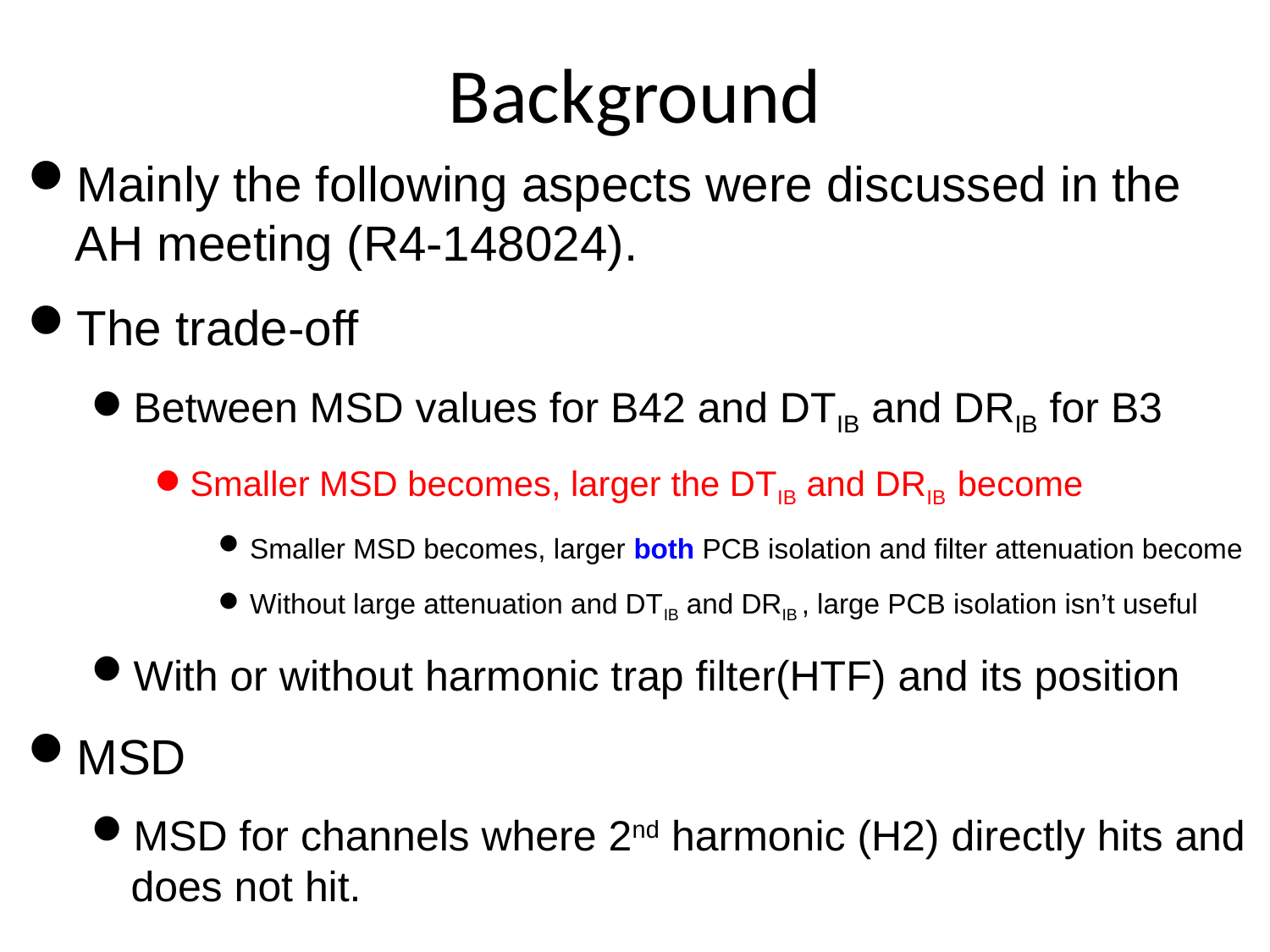

# Background
Mainly the following aspects were discussed in the AH meeting (R4-148024).
The trade-off
Between MSD values for B42 and DTIB and DRIB for B3
Smaller MSD becomes, larger the DTIB and DRIB  become
Smaller MSD becomes, larger both PCB isolation and filter attenuation become
Without large attenuation and DTIB and DRIB , large PCB isolation isn’t useful
With or without harmonic trap filter(HTF) and its position
MSD
MSD for channels where 2nd harmonic (H2) directly hits and does not hit.